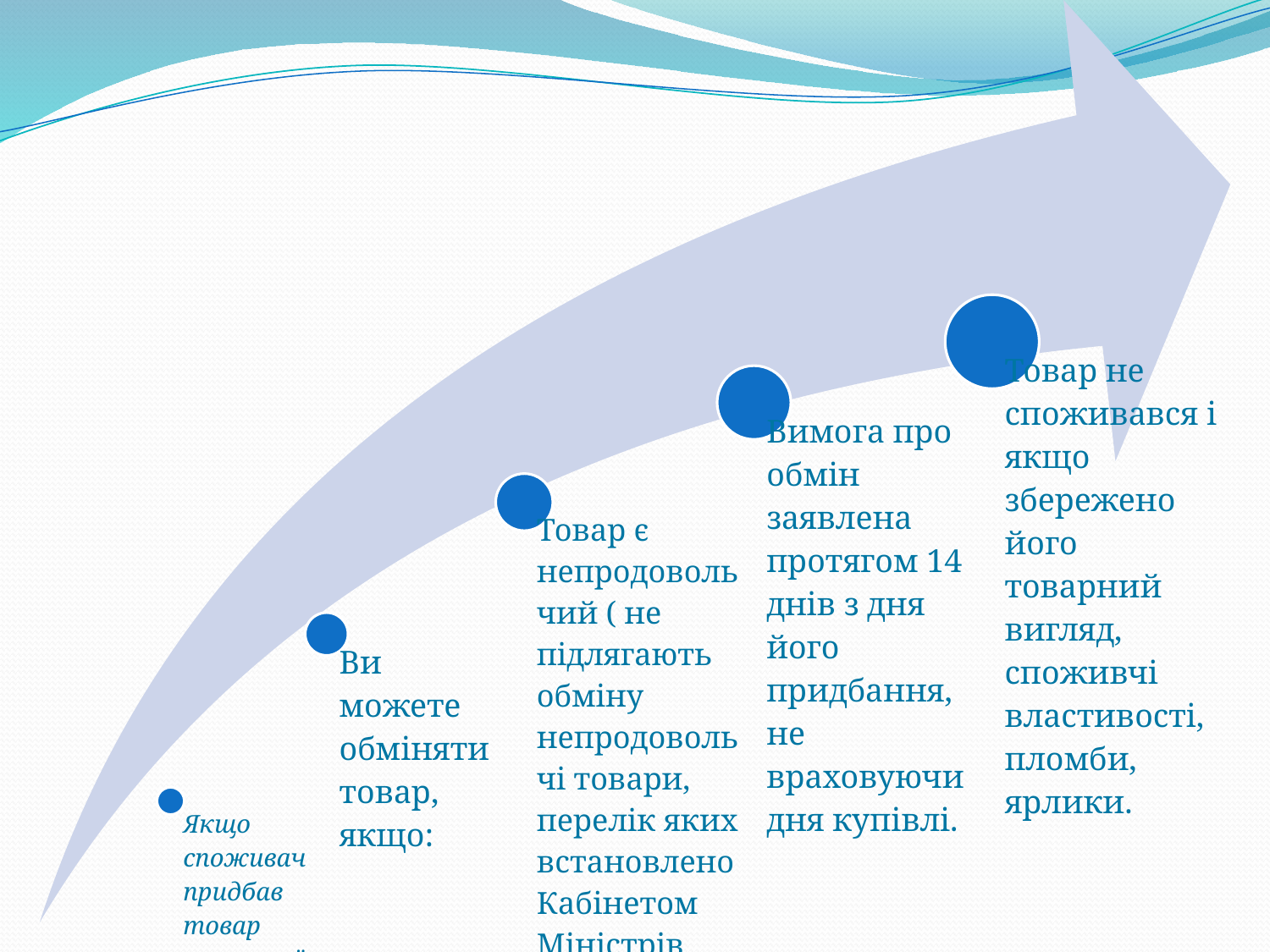

Ви можете обміняти товар, якщо:
Товар не споживався і якщо збережено його товарний вигляд, споживчі властивості, пломби, ярлики.